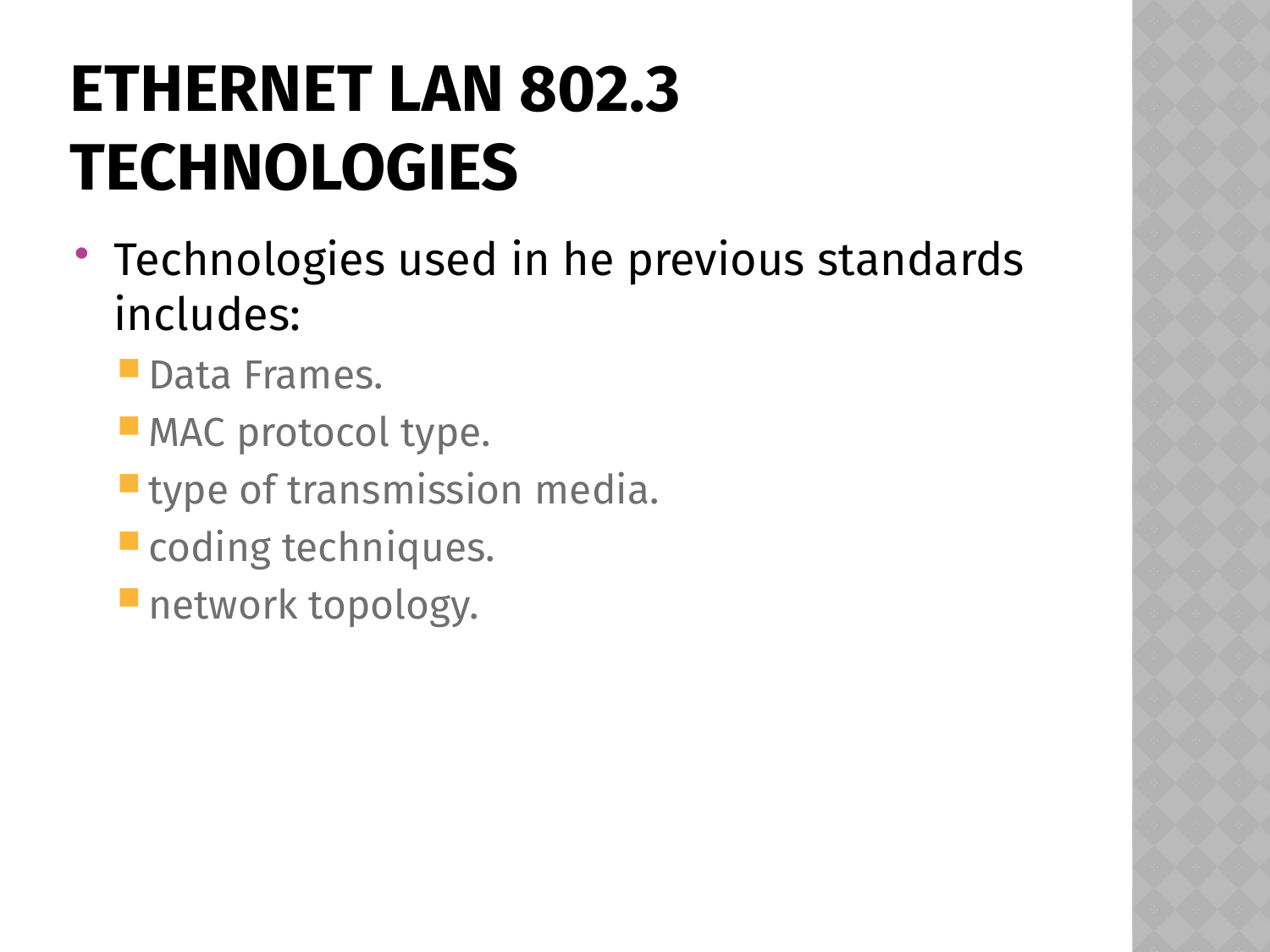

# Ethernet LAN 802.3 technologies
Technologies used in he previous standards includes:
Data Frames.
MAC protocol type.
type of transmission media.
coding techniques.
network topology.